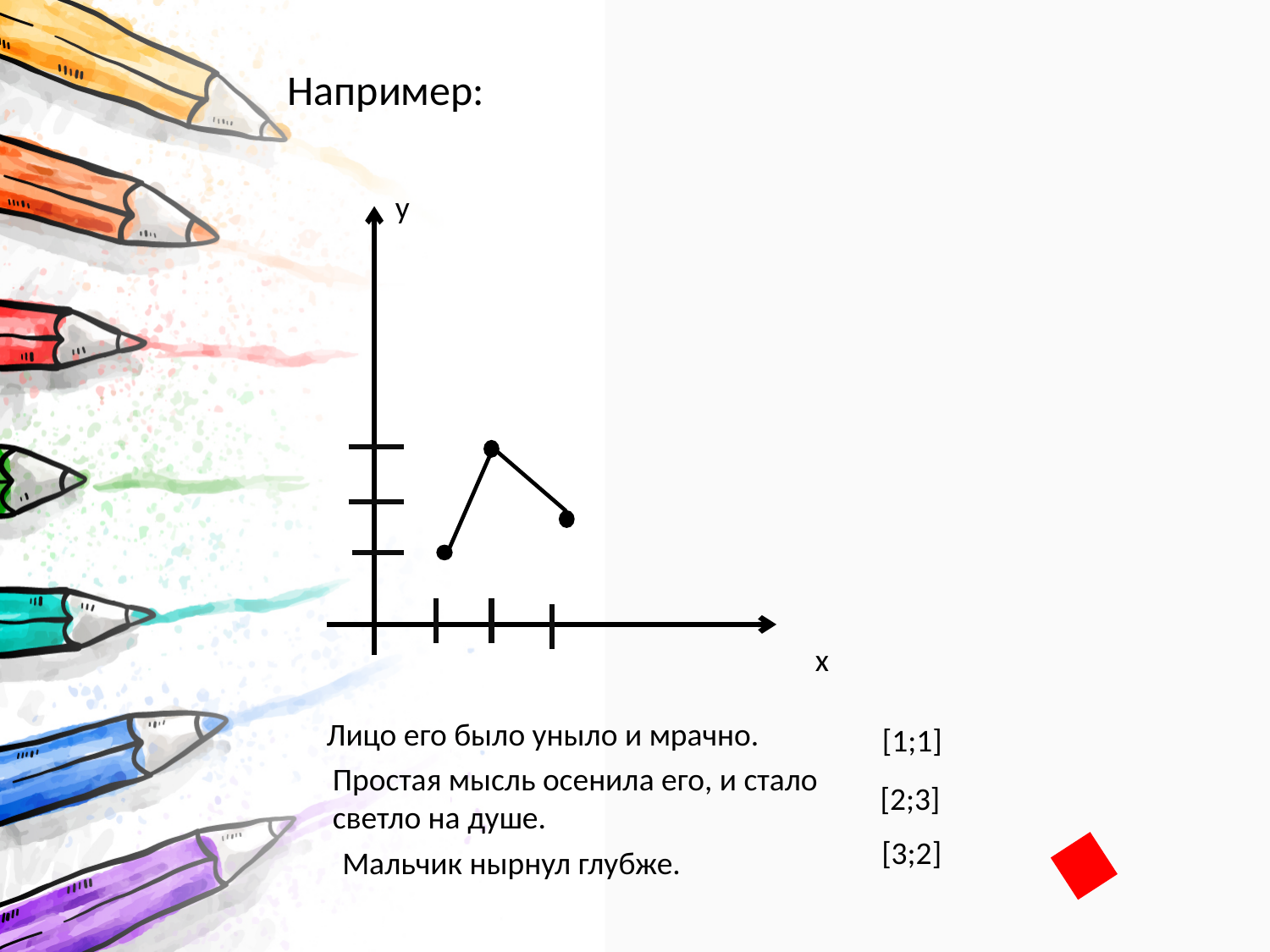

Например:
y

x
Лицо его было уныло и мрачно.
[1;1]
Простая мысль осенила его, и стало светло на душе.
[2;3]
[3;2]

Мальчик нырнул глубже.